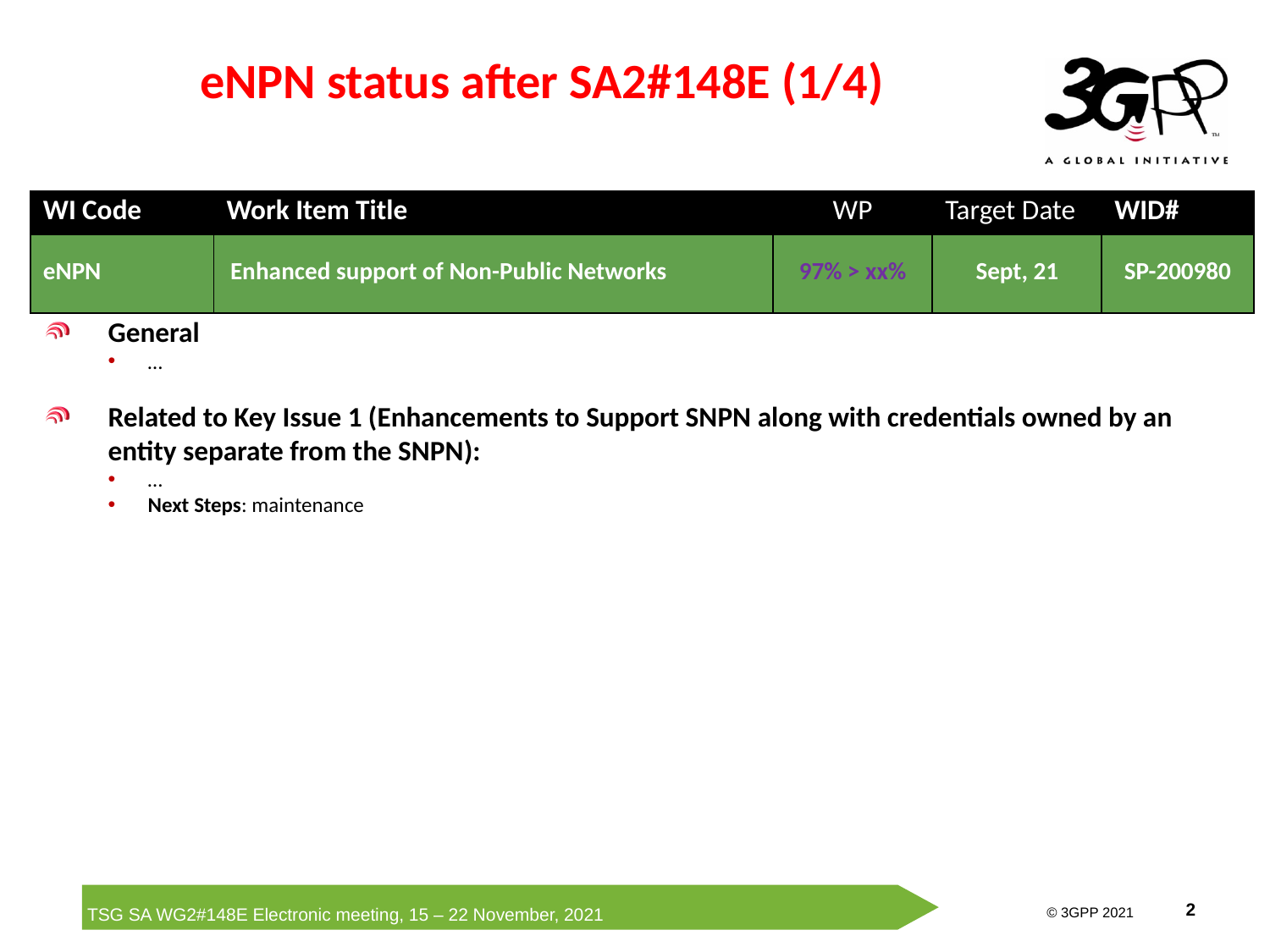

# eNPN status after SA2#148E (1/4)
| WI Code | Work Item Title | WP | Target Date | WID# |
| --- | --- | --- | --- | --- |
| eNPN | Enhanced support of Non-Public Networks | 97% > xx% | Sept, 21 | SP-200980 |
General
…

Related to Key Issue 1 (Enhancements to Support SNPN along with credentials owned by an entity separate from the SNPN):
…
Next Steps: maintenance